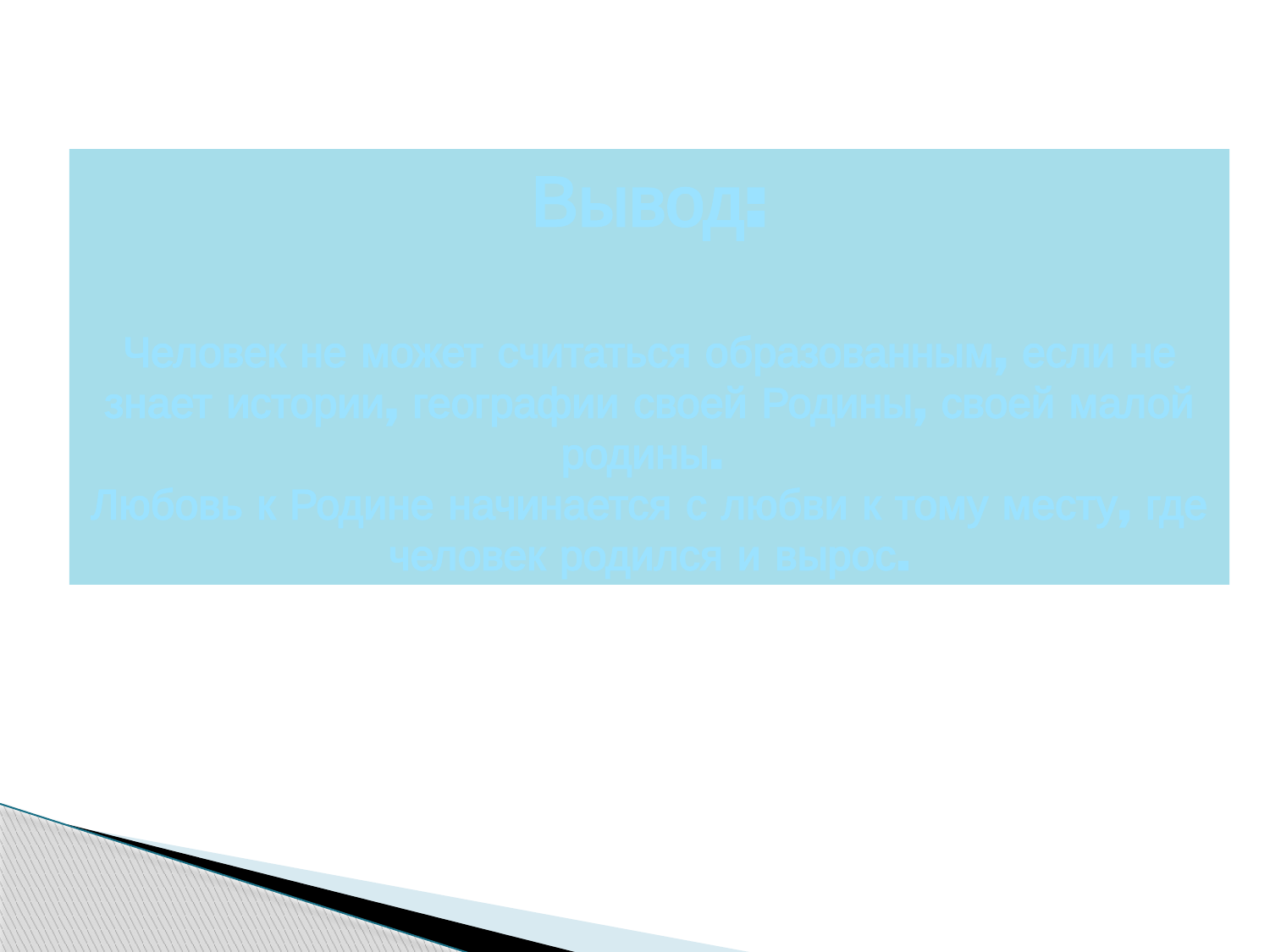

Вывод:

Человек не может считаться образованным, если не знает истории, географии своей Родины, своей малой родины.
Любовь к Родине начинается с любви к тому месту, где человек родился и вырос.